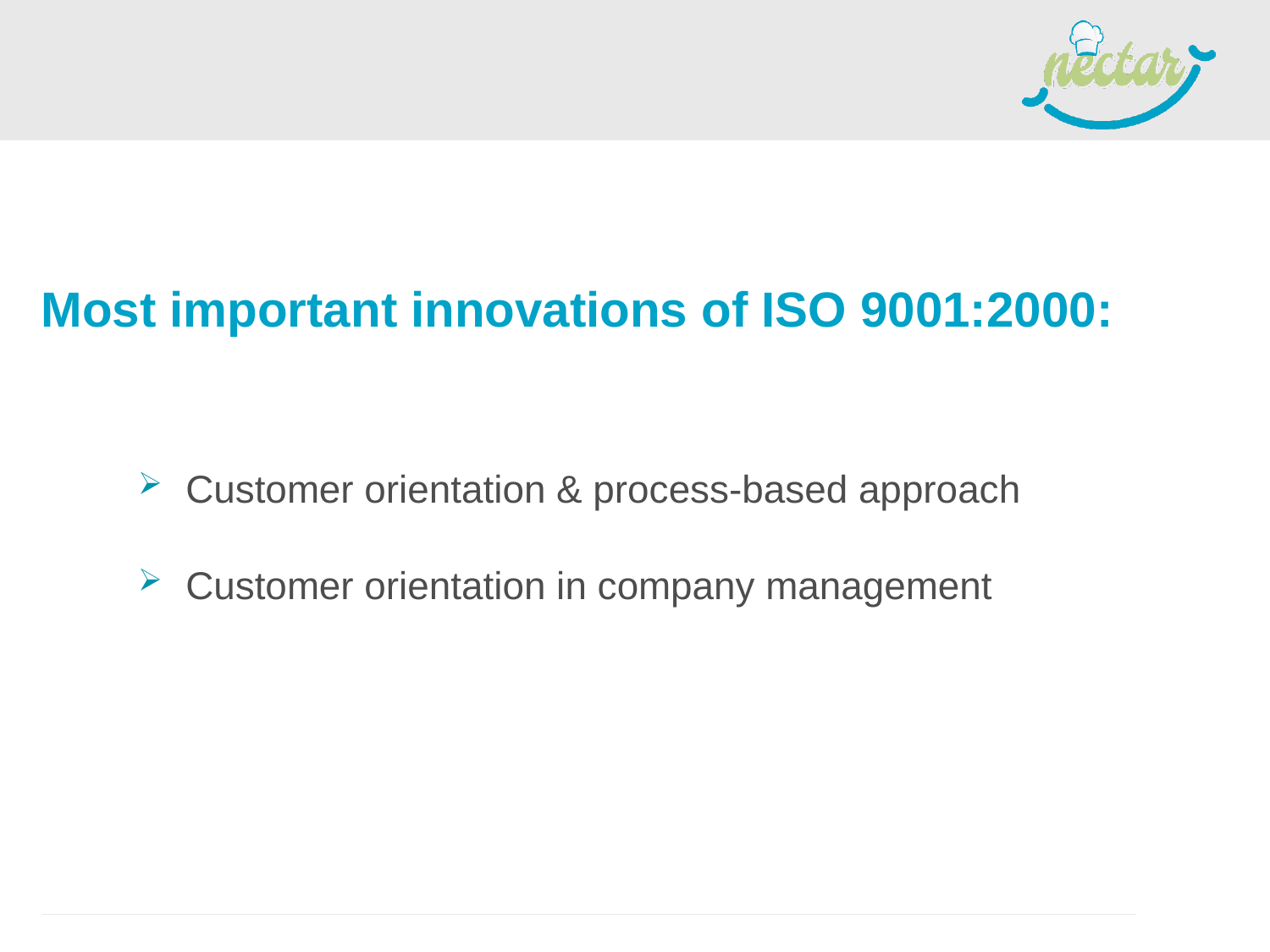

#
Most important innovations of ISO 9001:2000:
Customer orientation & process-based approach
Customer orientation in company management